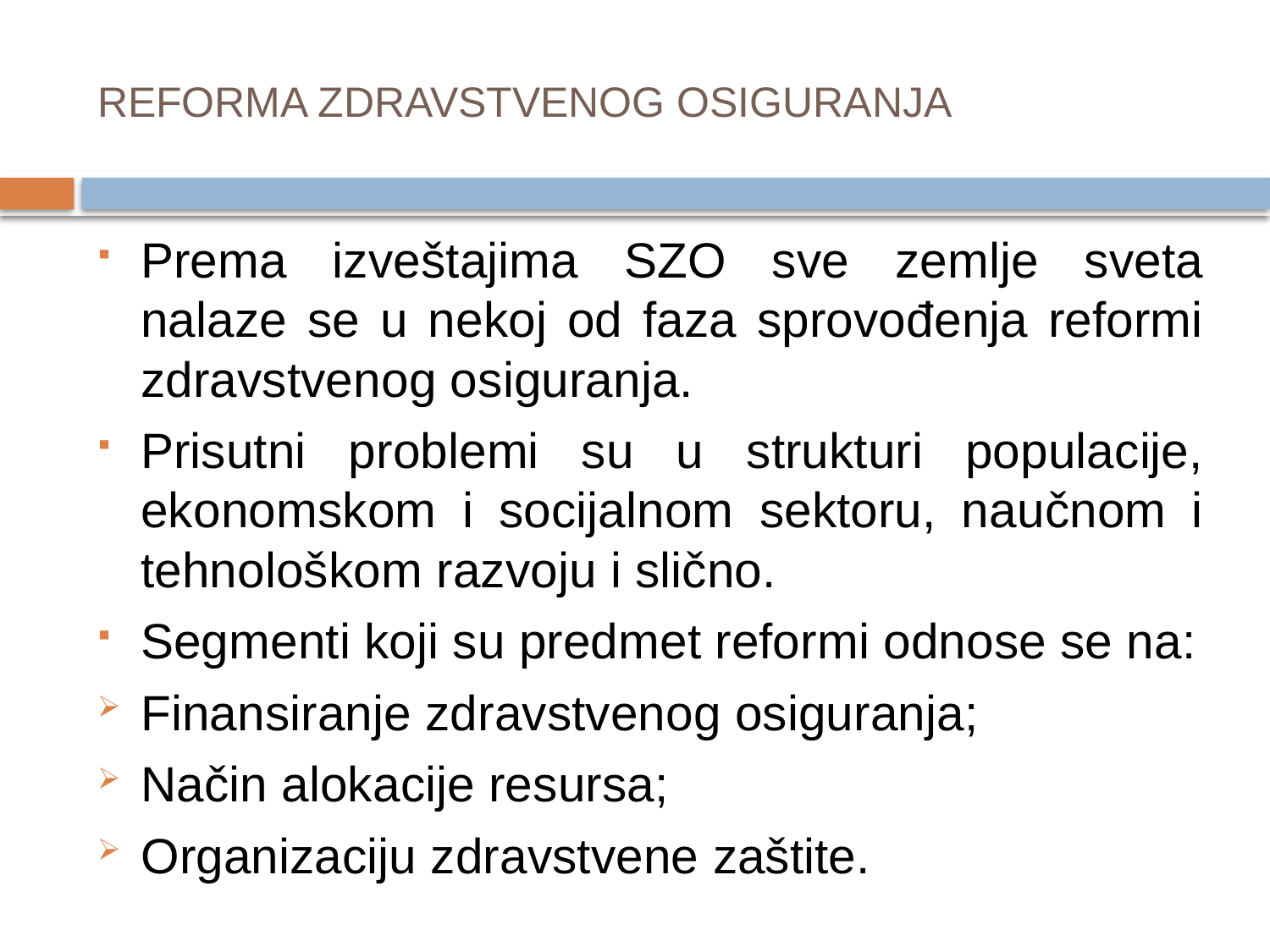

# REFORMA ZDRAVSTVENOG OSIGURANJA
Prema izveštajima SZO sve zemlje sveta nalaze se u nekoj od faza sprovođenja reformi zdravstvenog osiguranja.
Prisutni problemi su u strukturi populacije, ekonomskom i socijalnom sektoru, naučnom i tehnološkom razvoju i slično.
Segmenti koji su predmet reformi odnose se na:
Finansiranje zdravstvenog osiguranja;
Način alokacije resursa;
Organizaciju zdravstvene zaštite.